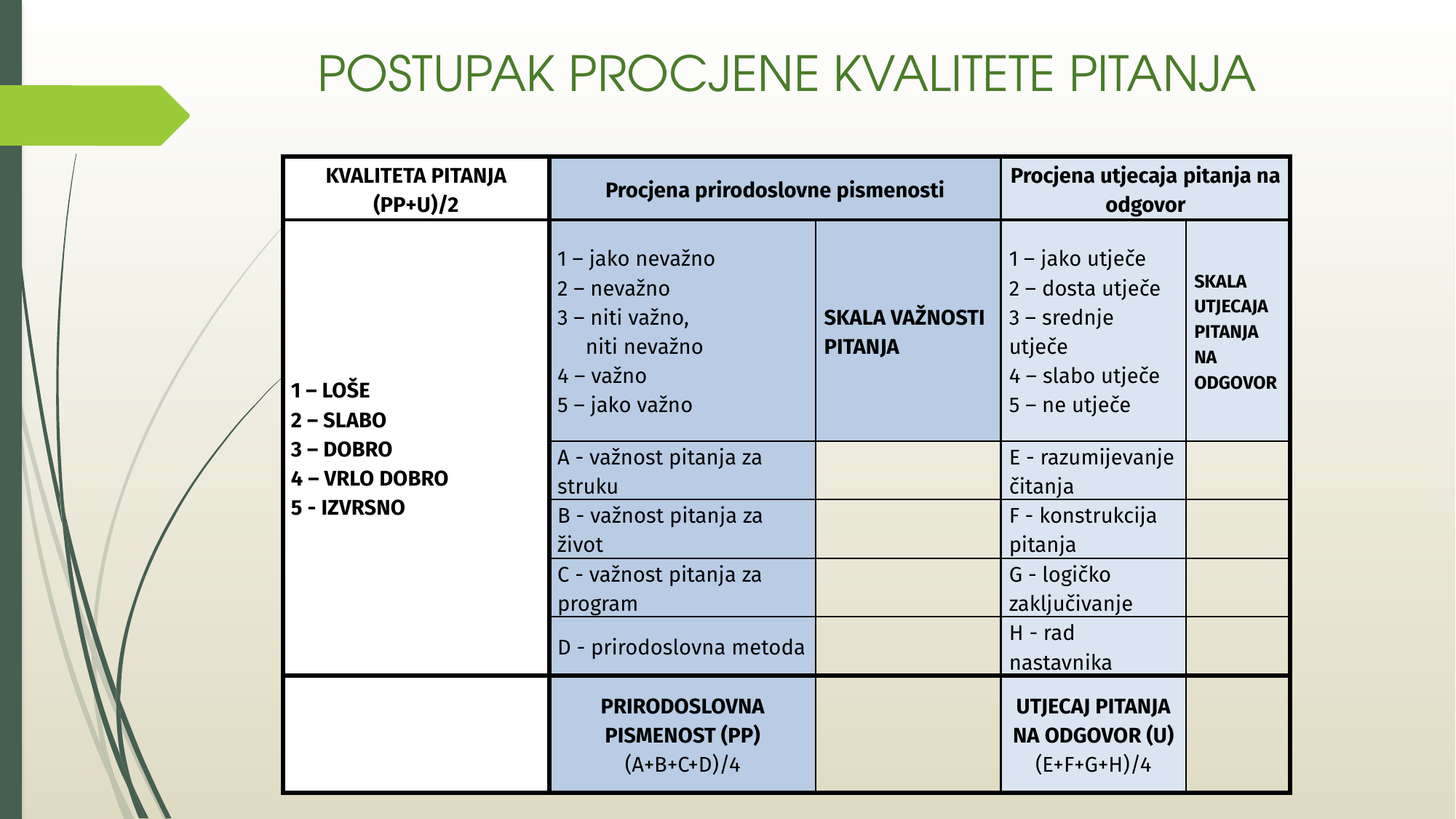

# POSTUPAK PROCJENE KVALITETE PITANJA
| kvaliteta pitanja (PP+u)/2 | Procjena prirodoslovne pismenosti |  | Procjena utjecaja pitanja na odgovor |  |
| --- | --- | --- | --- | --- |
| 1 – LOŠE 2 – SLABO 3 – DOBRO 4 – VRLO DOBRO 5 - IZVRSNO | 1 – jako nevažno 2 – nevažno 3 – niti važno, niti nevažno 4 – važno 5 – jako važno | SKALA VAŽNOSTI PITANJA | 1 – jako utječe 2 – dosta utječe 3 – srednje utječe 4 – slabo utječe 5 – ne utječe | SKALA UTJECAJA PITANJA NA ODGOVOR |
|  | A - važnost pitanja za struku |  | E - razumijevanje čitanja |  |
|  | B - važnost pitanja za život |  | F - konstrukcija pitanja |  |
|  | C - važnost pitanja za program |  | G - logičko zaključivanje |  |
|  | D - prirodoslovna metoda |  | H - rad nastavnika |  |
|  | PRIRODOSLOVNA PISMENOST (PP) (A+B+C+D)/4 |  | UTJECAJ pitanja na odgovor (U) (E+F+G+H)/4 |  |